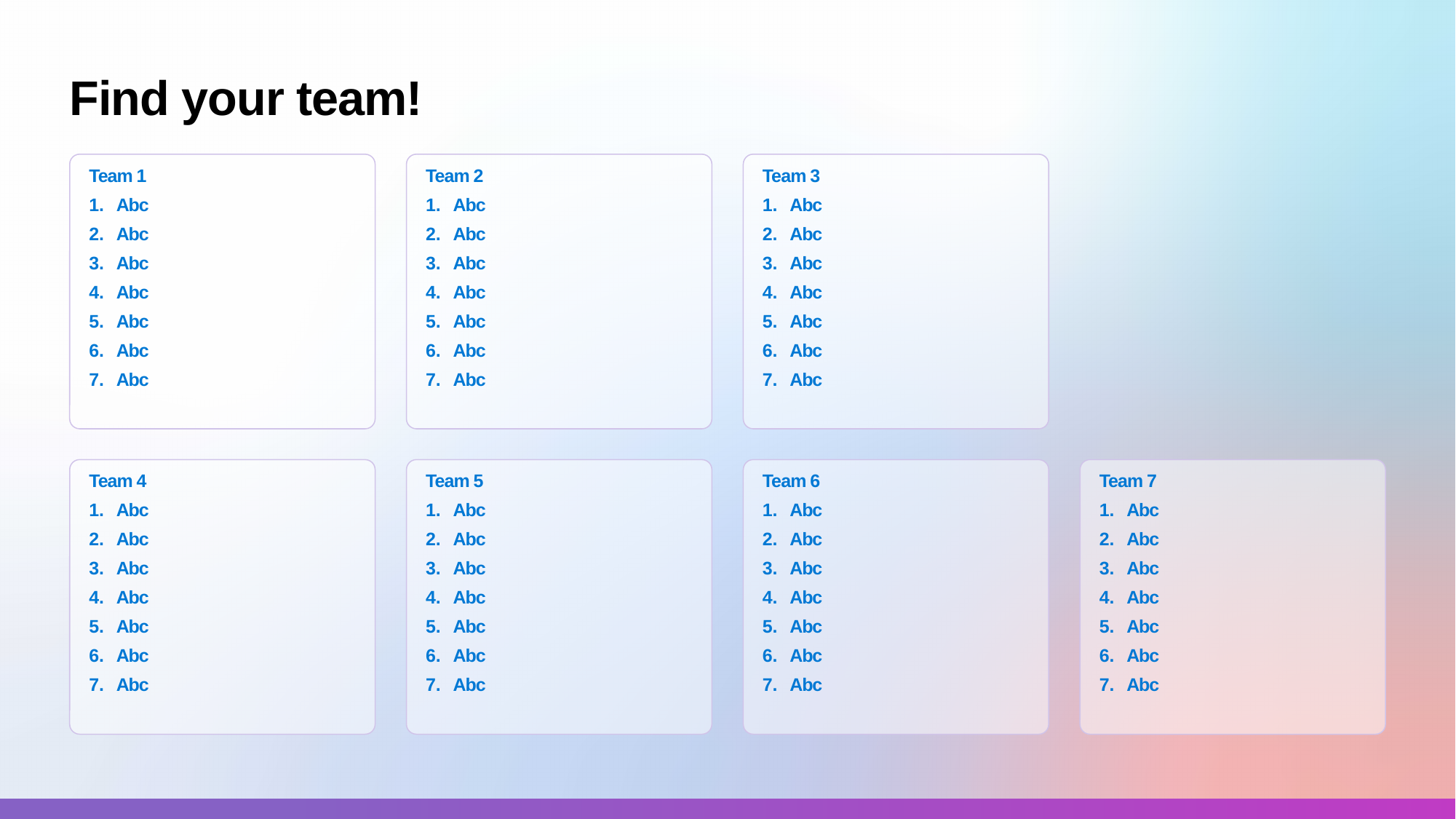

# Find your team!
Team 1
Abc
Abc
Abc
Abc
Abc
Abc
Abc
Team 2
Abc
Abc
Abc
Abc
Abc
Abc
Abc
Team 3
Abc
Abc
Abc
Abc
Abc
Abc
Abc
Team 4
Abc
Abc
Abc
Abc
Abc
Abc
Abc
Team 5
Abc
Abc
Abc
Abc
Abc
Abc
Abc

Team 6
Abc
Abc
Abc
Abc
Abc
Abc
Abc
Team 7
Abc
Abc
Abc
Abc
Abc
Abc
Abc